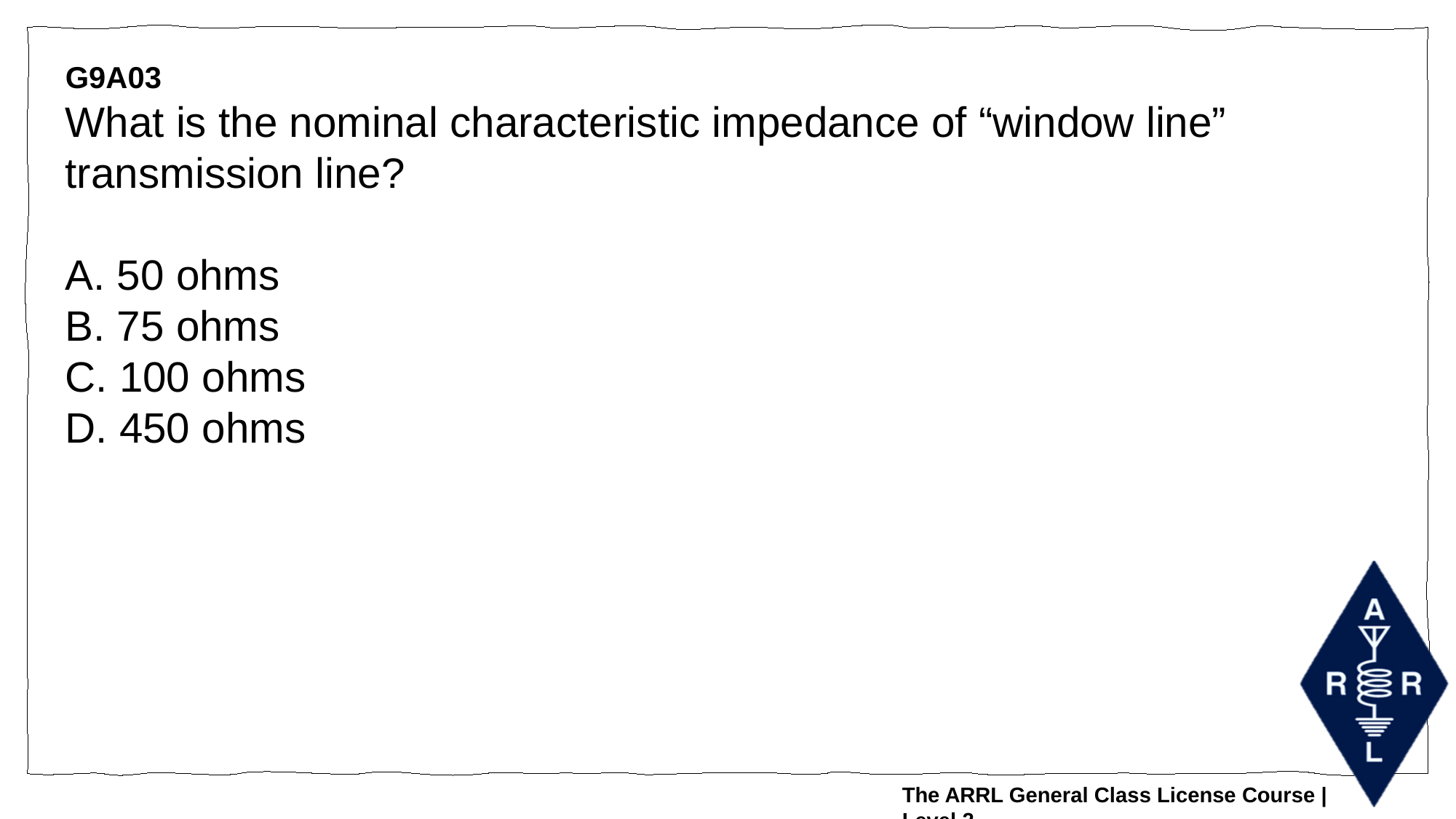

G9A03
What is the nominal characteristic impedance of “window line” transmission line?

A. 50 ohms
B. 75 ohms
C. 100 ohms
D. 450 ohms